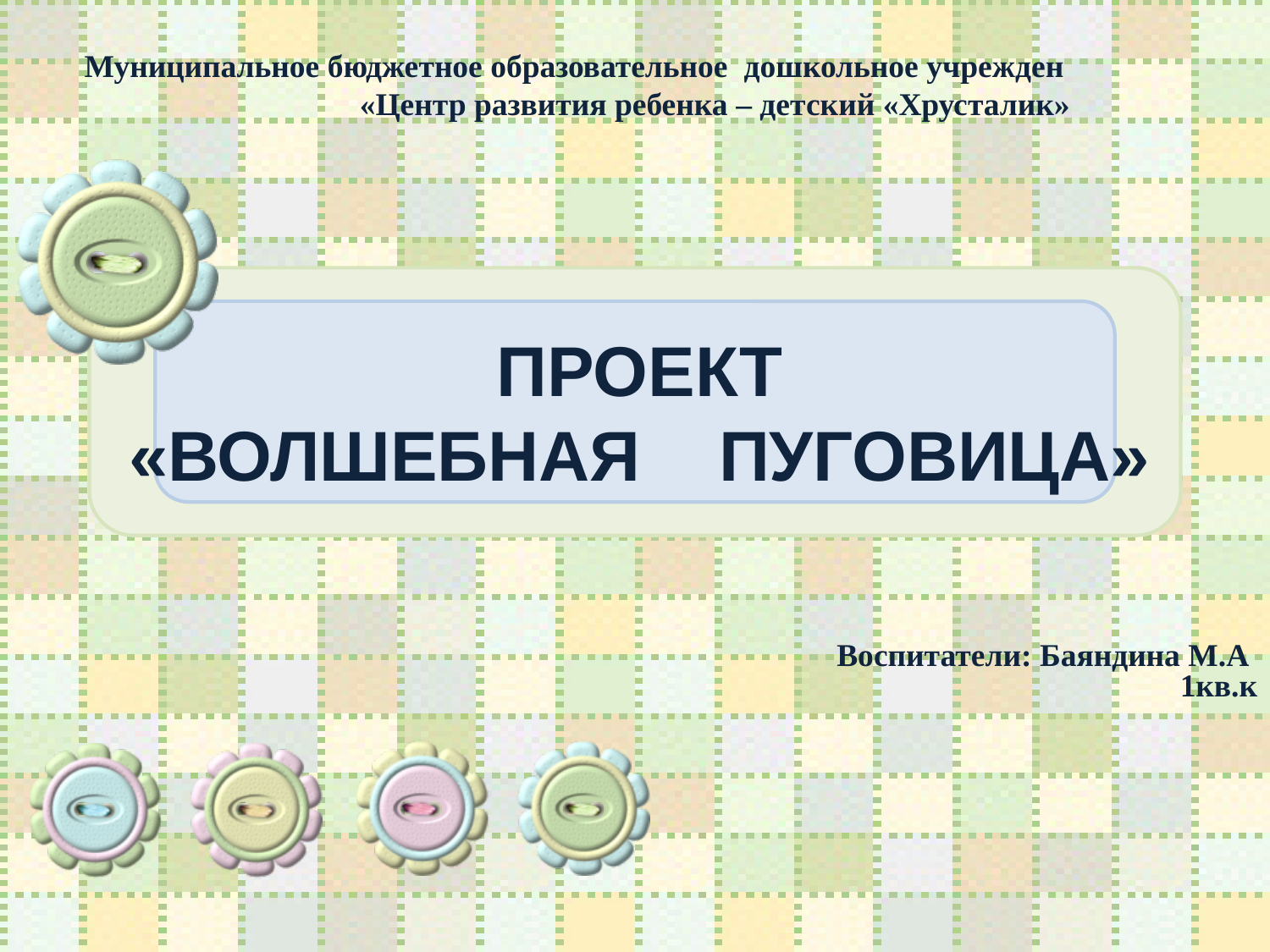

Муниципальное бюджетное образовательное  дошкольное учрежден                                    «Центр развития ребенка – детский «Хрусталик»

# ПРОЕКТ «ВОЛШЕБНАЯ    ПУГОВИЦА»

Воспитатели: Баяндина М.А
1кв.к